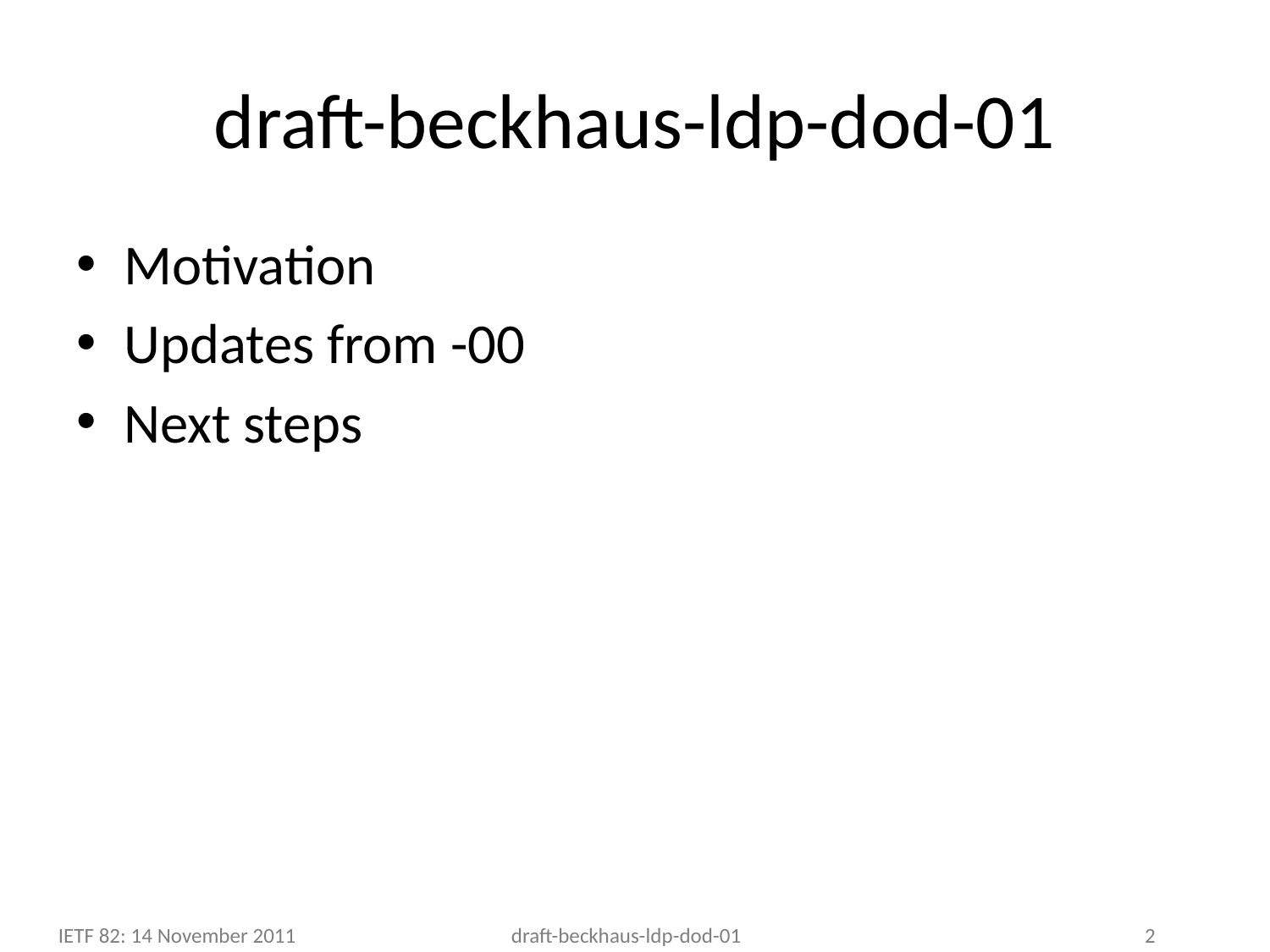

# draft-beckhaus-ldp-dod-01
Motivation
Updates from -00
Next steps